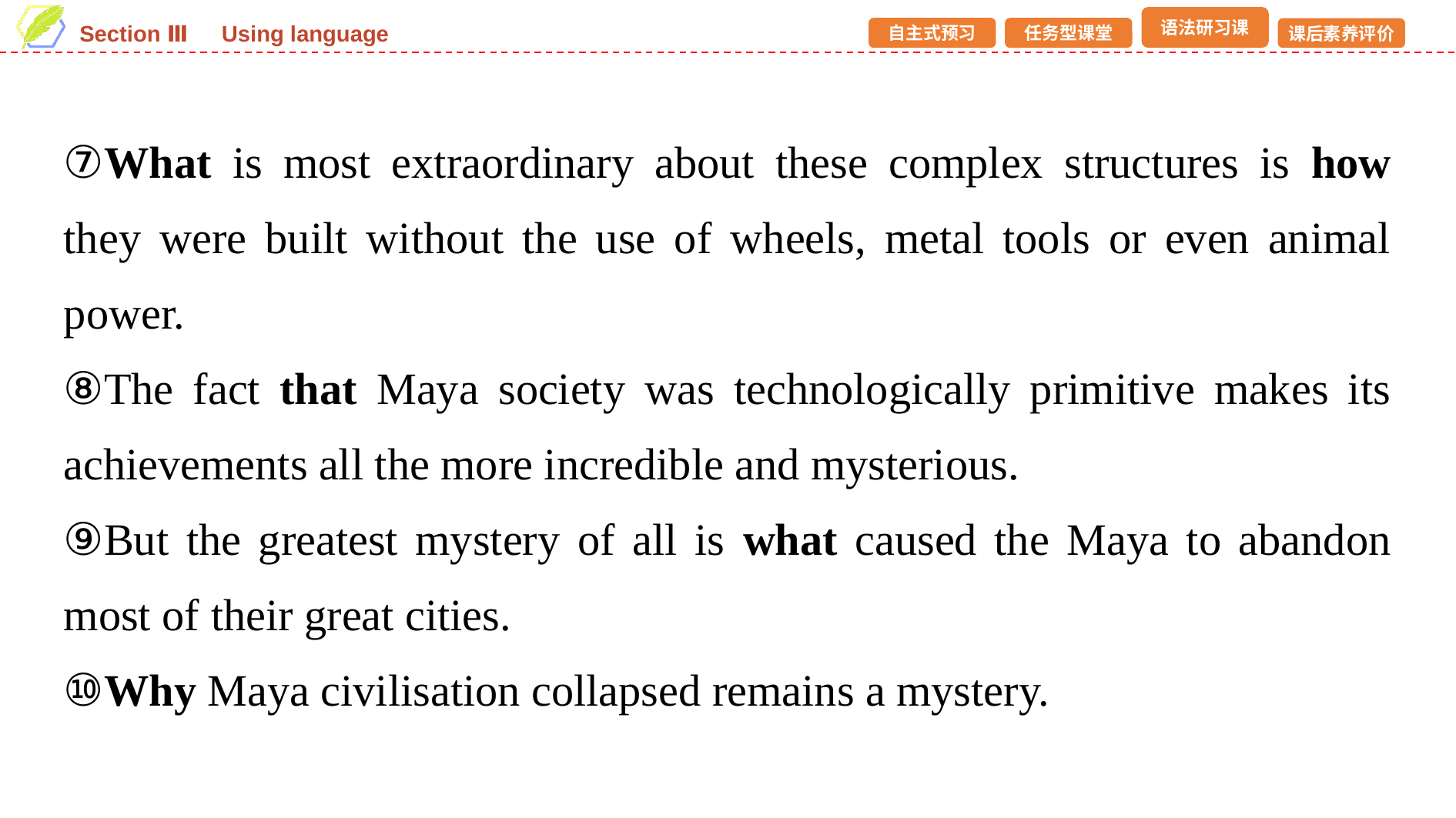

⑦What is most extraordinary about these complex structures is how they were built without the use of wheels, metal tools or even animal power.
⑧The fact that Maya society was technologically primitive makes its achievements all the more incredible and mysterious.
⑨But the greatest mystery of all is what caused the Maya to abandon most of their great cities.
⑩Why Maya civilisation collapsed remains a mystery.